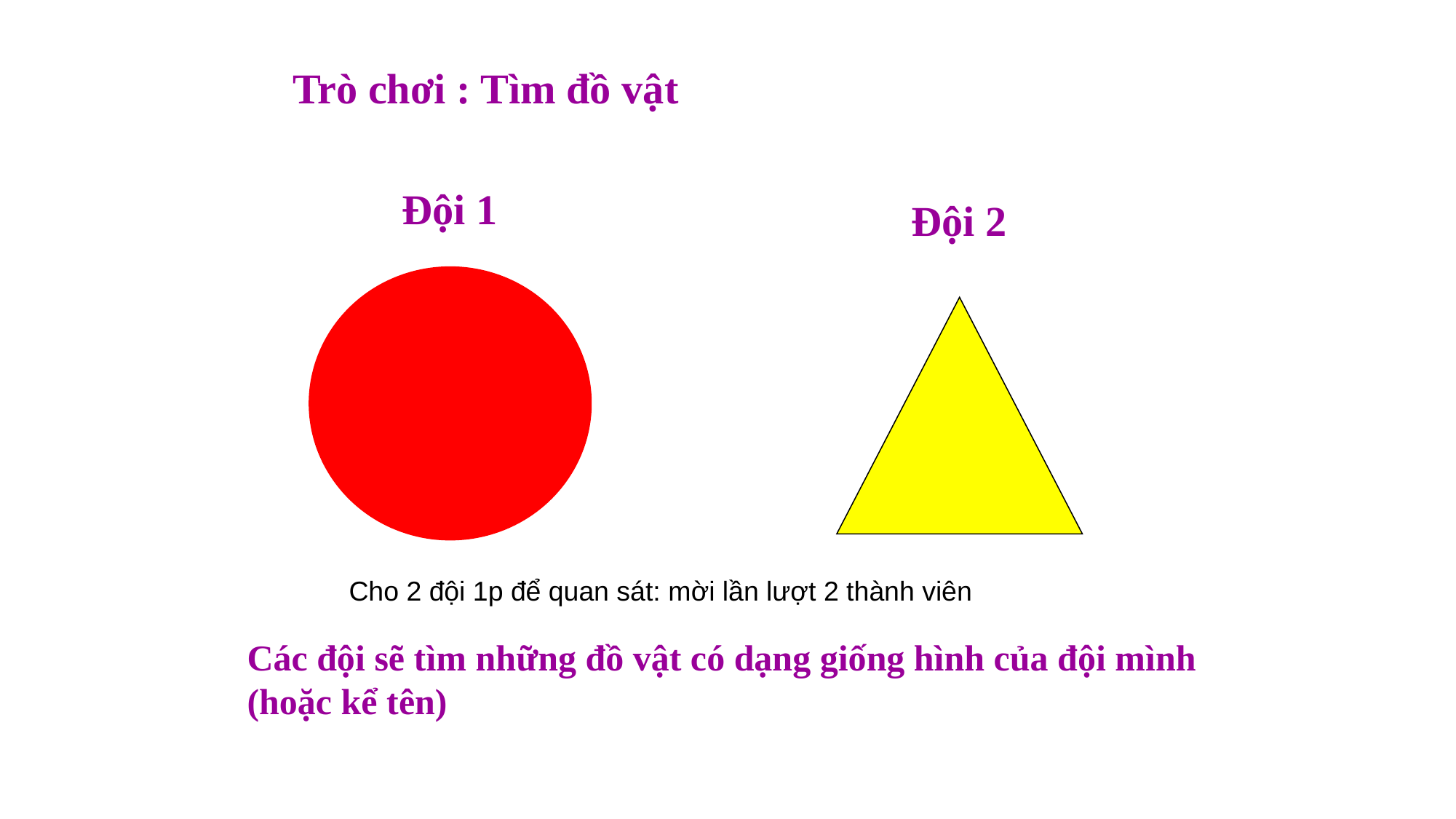

Trò chơi : Tìm đồ vật
Đội 1
Đội 2

Cho 2 đội 1p để quan sát: mời lần lượt 2 thành viên
Các đội sẽ tìm những đồ vật có dạng giống hình của đội mình (hoặc kể tên)